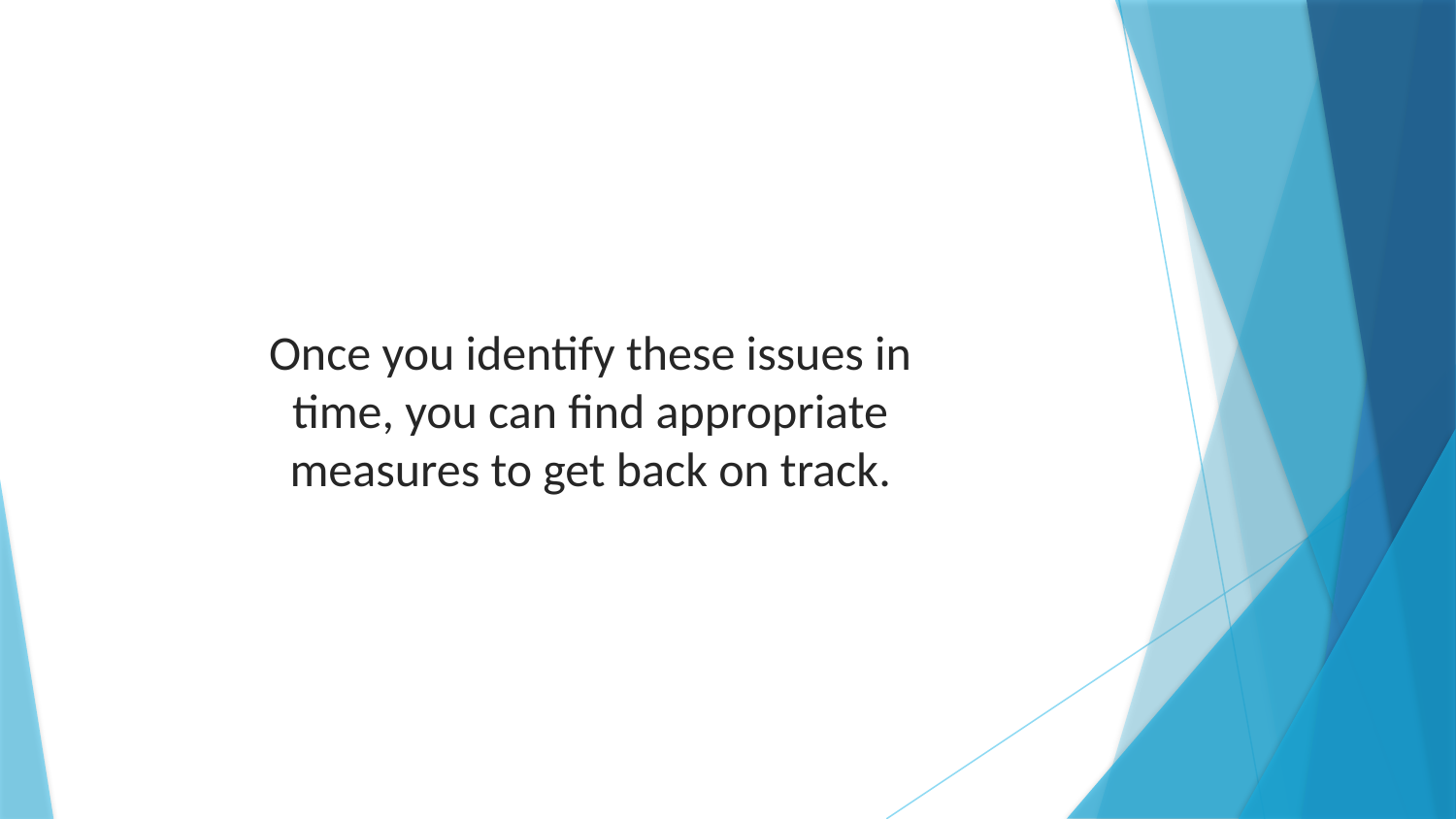

Once you identify these issues in time, you can find appropriate measures to get back on track.